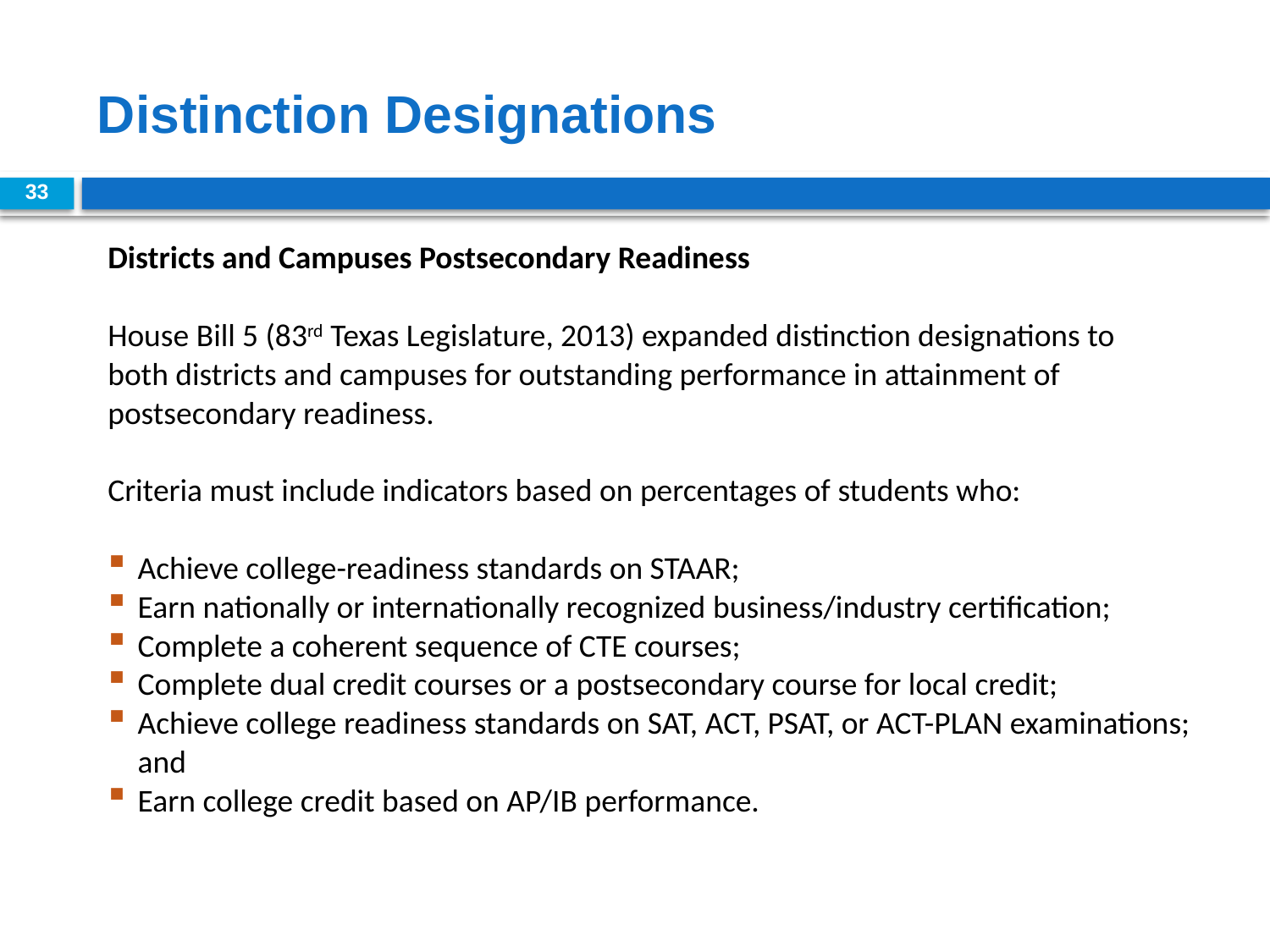

Distinction Designations
33
Districts and Campuses Postsecondary Readiness

House Bill 5 (83rd Texas Legislature, 2013) expanded distinction designations to
both districts and campuses for outstanding performance in attainment of postsecondary readiness.

Criteria must include indicators based on percentages of students who:

Achieve college-readiness standards on STAAR;
Earn nationally or internationally recognized business/industry certification;
Complete a coherent sequence of CTE courses;
Complete dual credit courses or a postsecondary course for local credit;
Achieve college readiness standards on SAT, ACT, PSAT, or ACT-PLAN examinations; and
Earn college credit based on AP/IB performance.